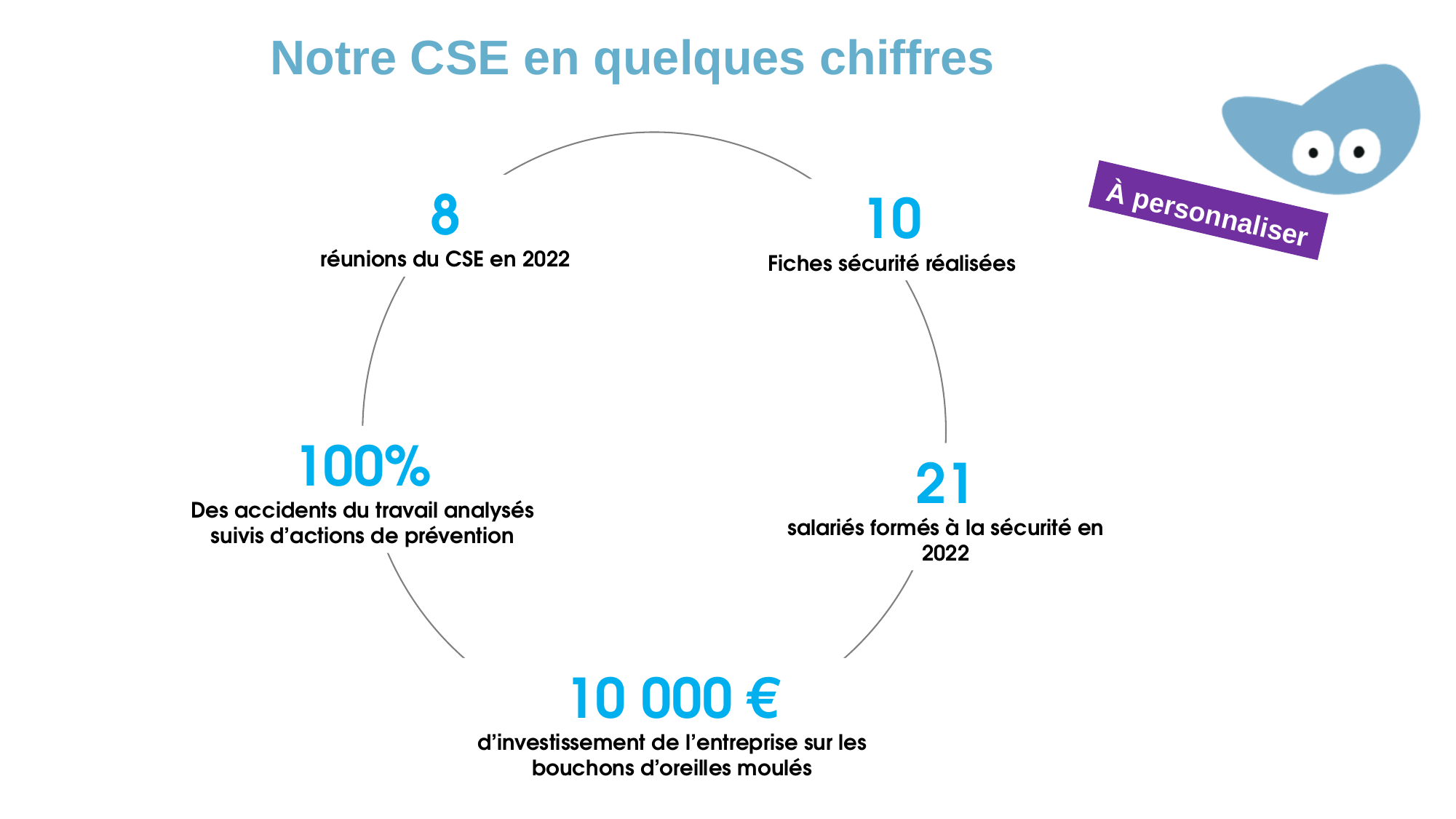

Notre CSE en quelques chiffres

8
réunions du CSE en 2022
10
Fiches sécurité réalisées
100%
Des accidents du travail analysés suivis d’actions de prévention
21
salariés formés à la sécurité en 2022
10 000 €
d’investissement de l’entreprise sur les bouchons d’oreilles moulés
À personnaliser